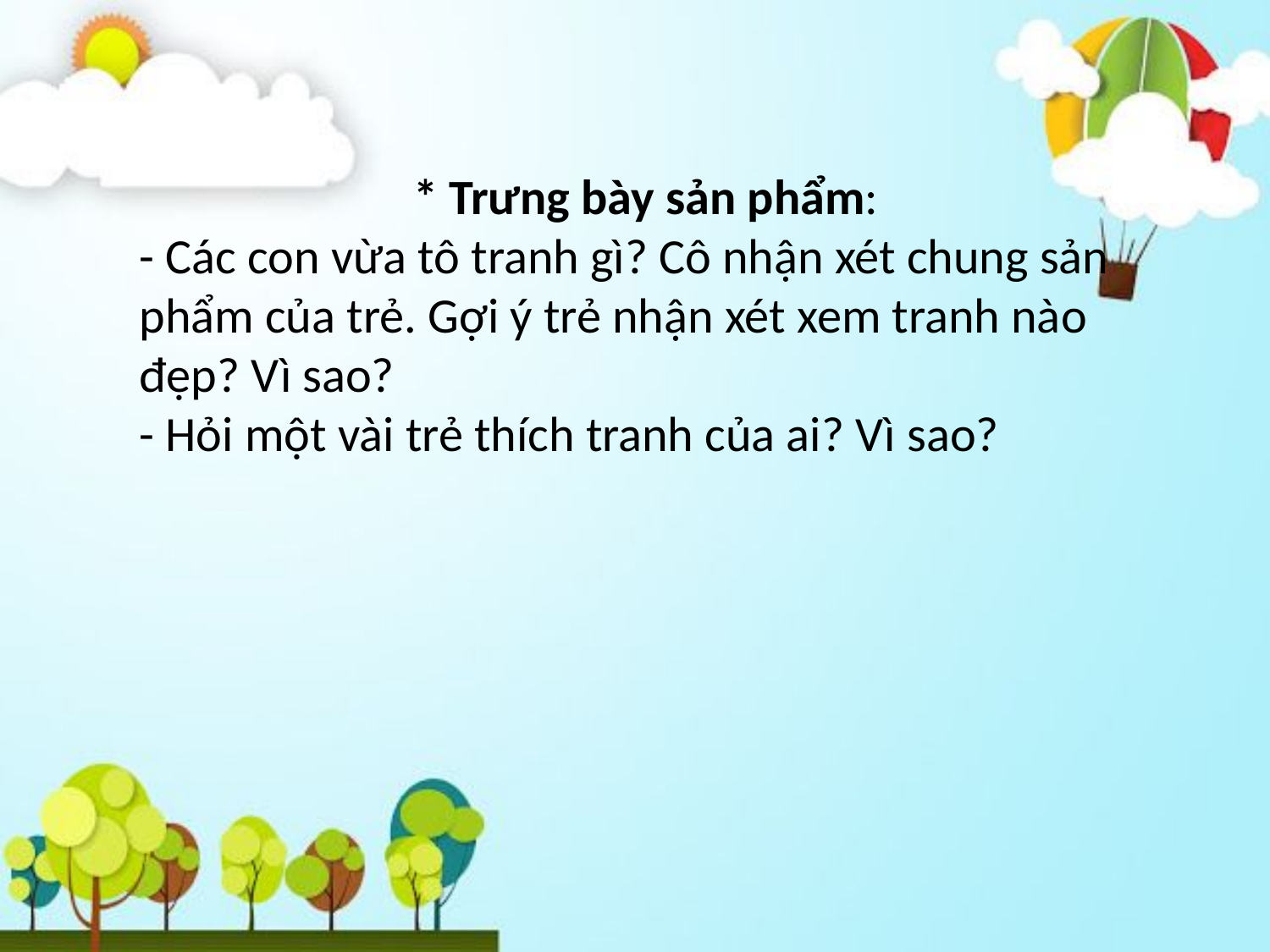

* Trưng bày sản phẩm:
- Các con vừa tô tranh gì? Cô nhận xét chung sản phẩm của trẻ. Gợi ý trẻ nhận xét xem tranh nào đẹp? Vì sao?
- Hỏi một vài trẻ thích tranh của ai? Vì sao?